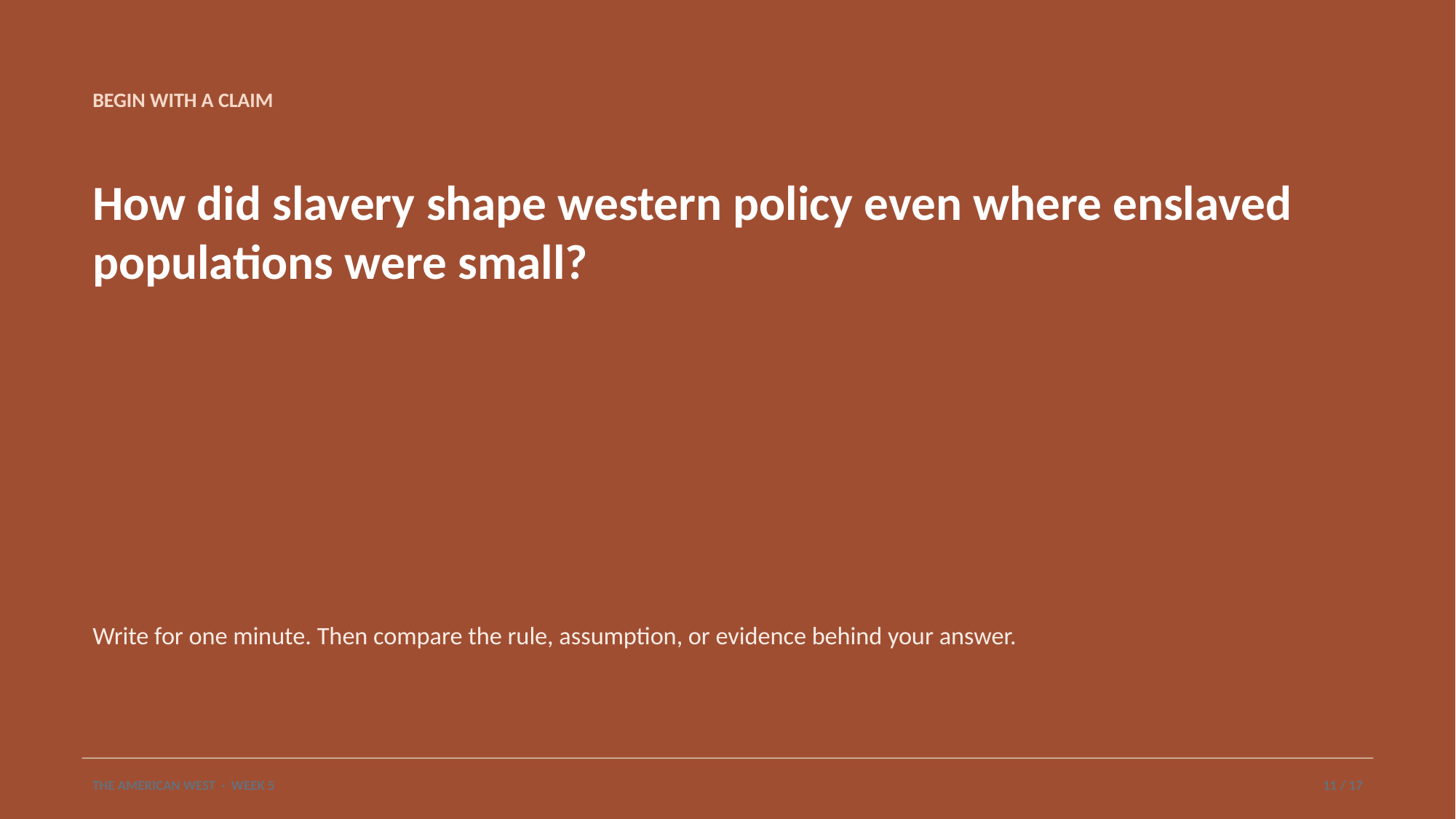

BEGIN WITH A CLAIM
How did slavery shape western policy even where enslaved populations were small?
Write for one minute. Then compare the rule, assumption, or evidence behind your answer.

THE AMERICAN WEST  ·  WEEK 5
11 / 17